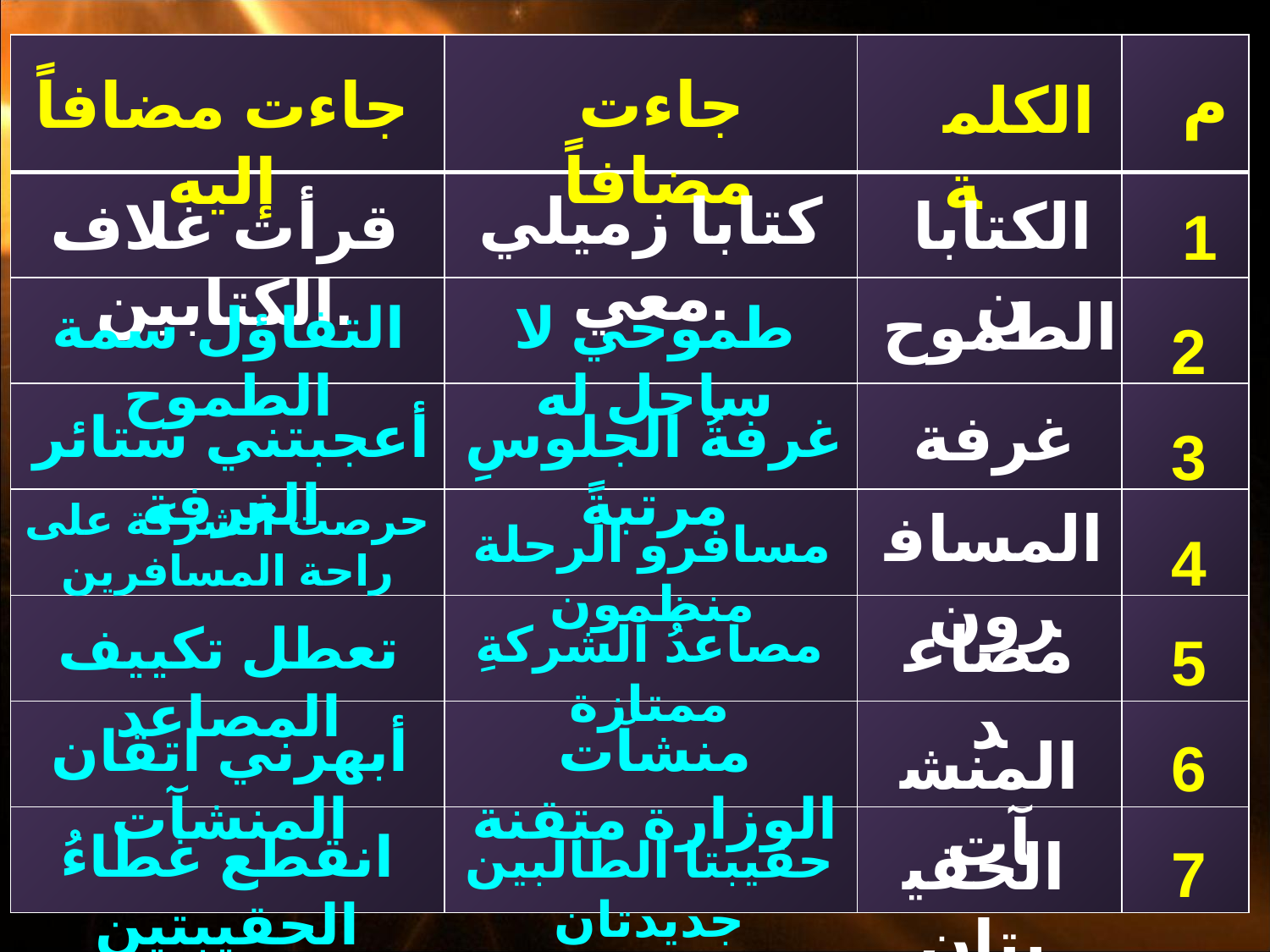

|  |  |  |  |
| --- | --- | --- | --- |
|  |  |  |  |
|  |  |  |  |
|  |  |  |  |
|  |  |  |  |
|  |  |  |  |
|  |  |  |  |
|  |  |  |  |
م
جاءت مضافاً
جاءت مضافاً إليه
الكلمة
كتابا زميلي معي.
قرأت غلاف الكتابين.
الكتابان
1
الطموح
التفاؤل سمة الطموح
طموحي لا ساحل له
2
غرفة
أعجبتني ستائر الغرفة
غرفةُ الجلوسِ مرتبةً
3
حرصت الشركة على راحة المسافرين
المسافرون
مسافرو الرحلة منظمون
4
مصاعد
تعطل تكييف المصاعد
مصاعدُ الشركةِ ممتازة
5
أبهرني اتقان المنشآت
منشآت الوزارة متقنة
المنشآت
6
انقطع غطاءُ الحقيبتين
الحقيبتان
حقيبتا الطالبين جديدتان
7